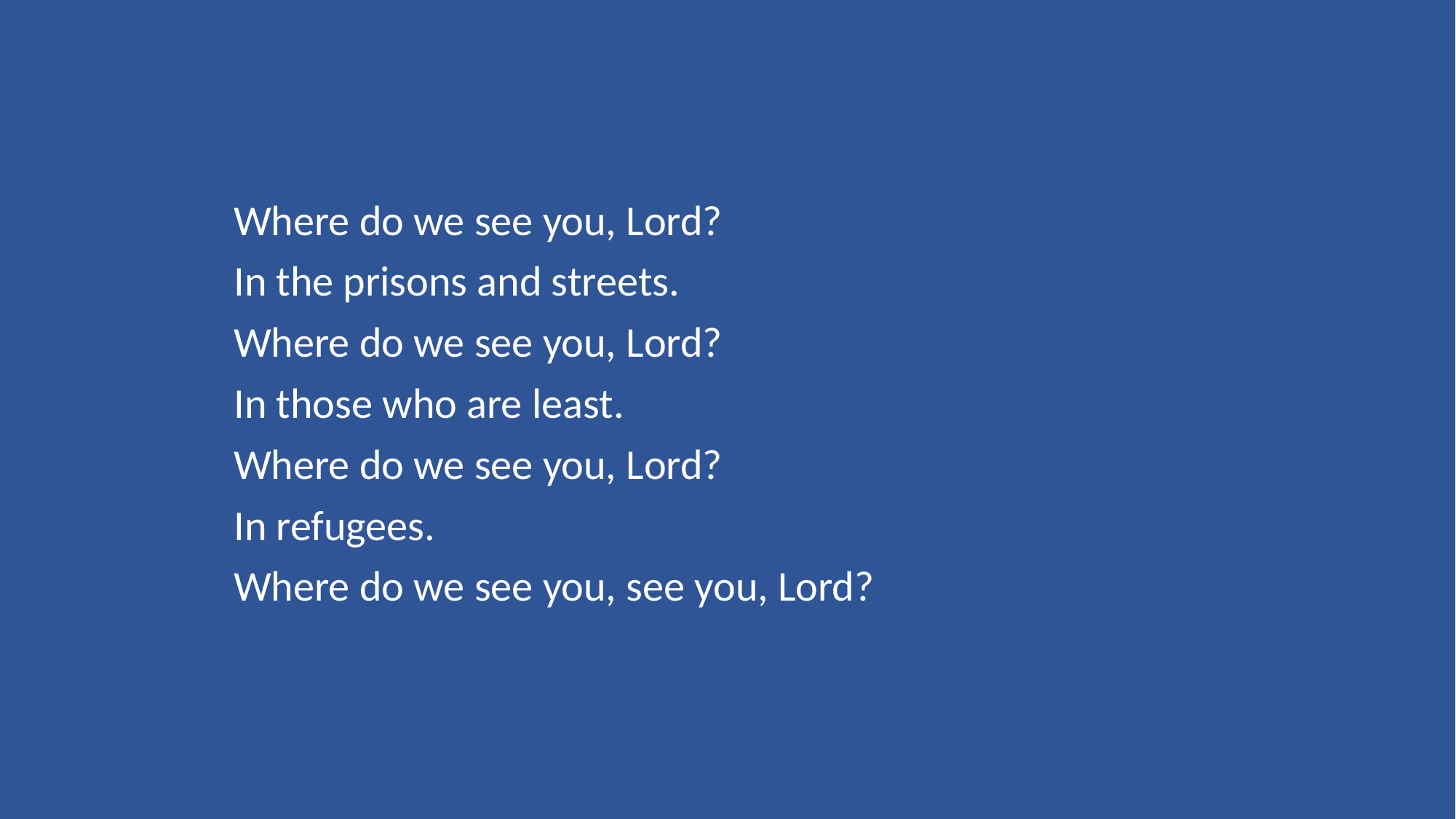

Where do we see you, Lord?
In the prisons and streets.
Where do we see you, Lord?
In those who are least.
Where do we see you, Lord?
In refugees.
Where do we see you, see you, Lord?